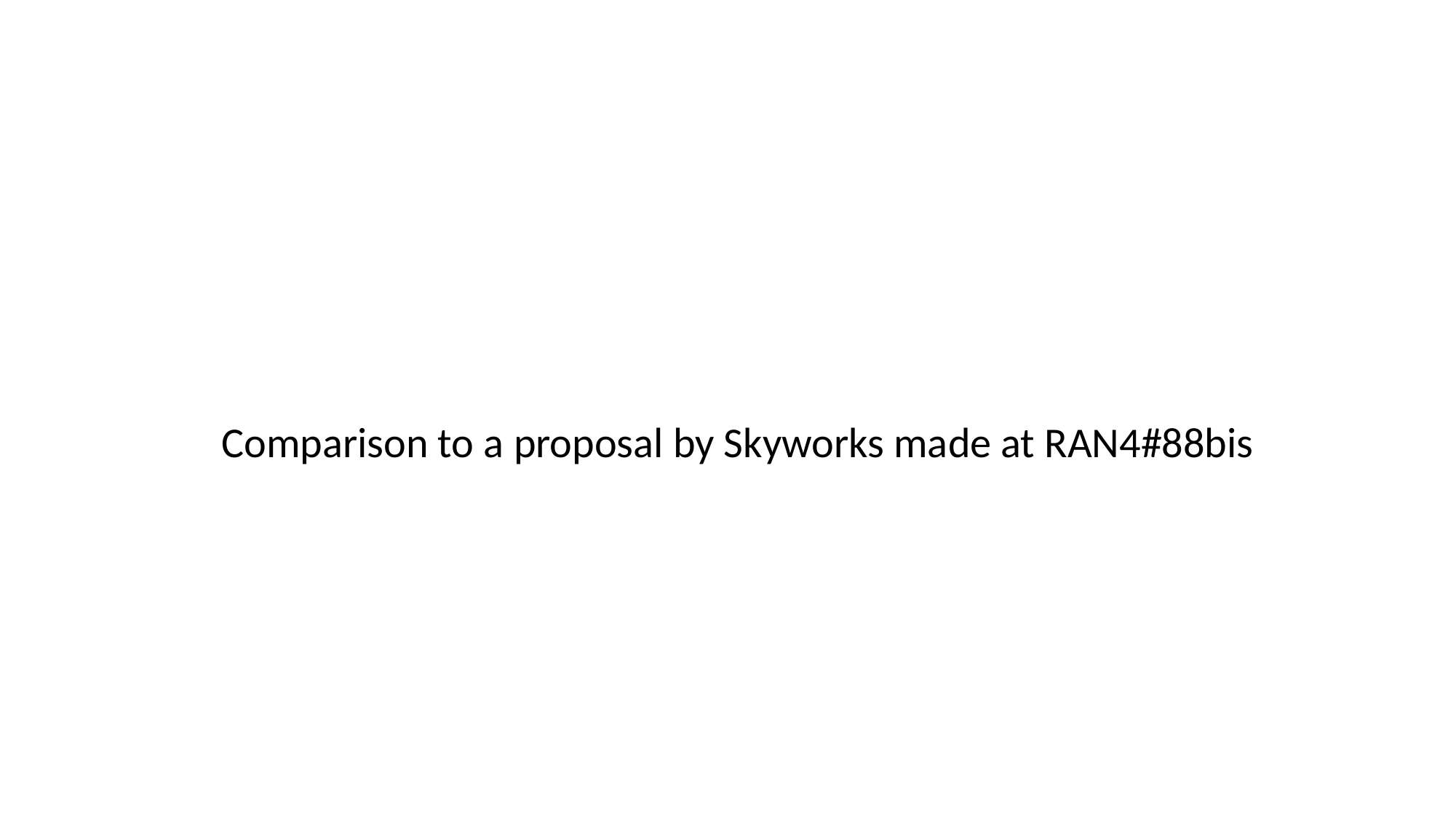

Comparison to a proposal by Skyworks made at RAN4#88bis